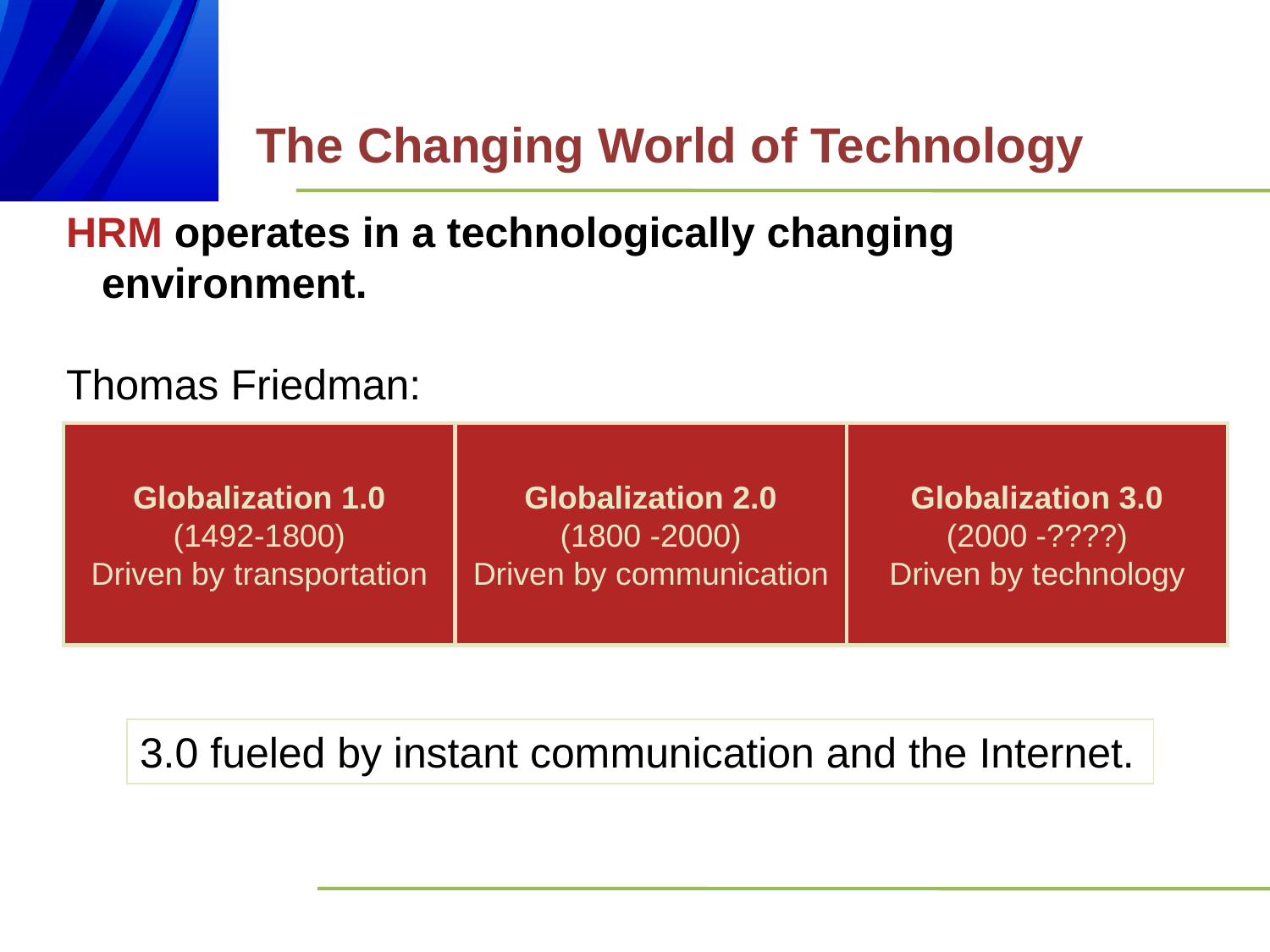

The Changing World of Technology

HRM operates in a technologically changing
   environment.

Thomas Friedman:
Globalization 1.0
(1492-1800)
Driven by transportation
Globalization 1.0
(1492-1800)
Driven by transportation
Globalization 1.0
(1492-1800)
Driven by transportation
Globalization 1.0
(1492-1800)
Driven by transportation
Globalization 2.0
(1800 -2000)
Driven by communication
Globalization 2.0
(1800 -2000)
Driven by communication
Globalization 2.0
(1800 -2000)
Driven by communication
Globalization 2.0
(1800 -2000)
Driven by communication
Globalization 2.0
(1800 -2000)
Driven by communication
Globalization 3.0
(2000 -????)
Driven by technology
Globalization 3.0
(2000 -????)
Driven by technology
Globalization 3.0
(2000 -????)
Driven by technology
Globalization 3.0
(2000 -????)
Driven by technology
3.0 fueled by instant communication and the Internet.